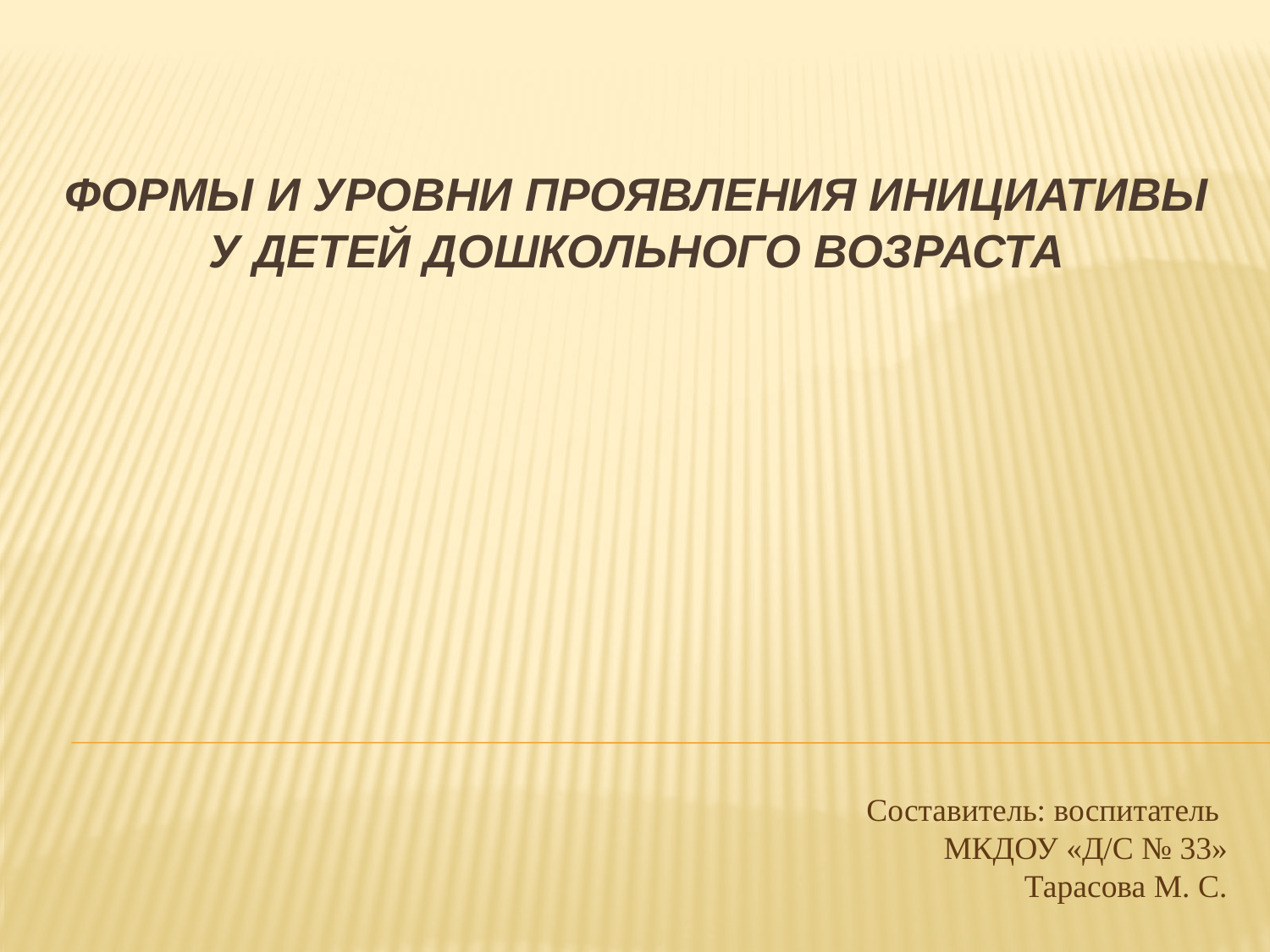

# Формы и уровни проявления инициативы у детей дошкольного возраста
Составитель: воспитатель
МКДОУ «Д/С № 33»
Тарасова М. С.